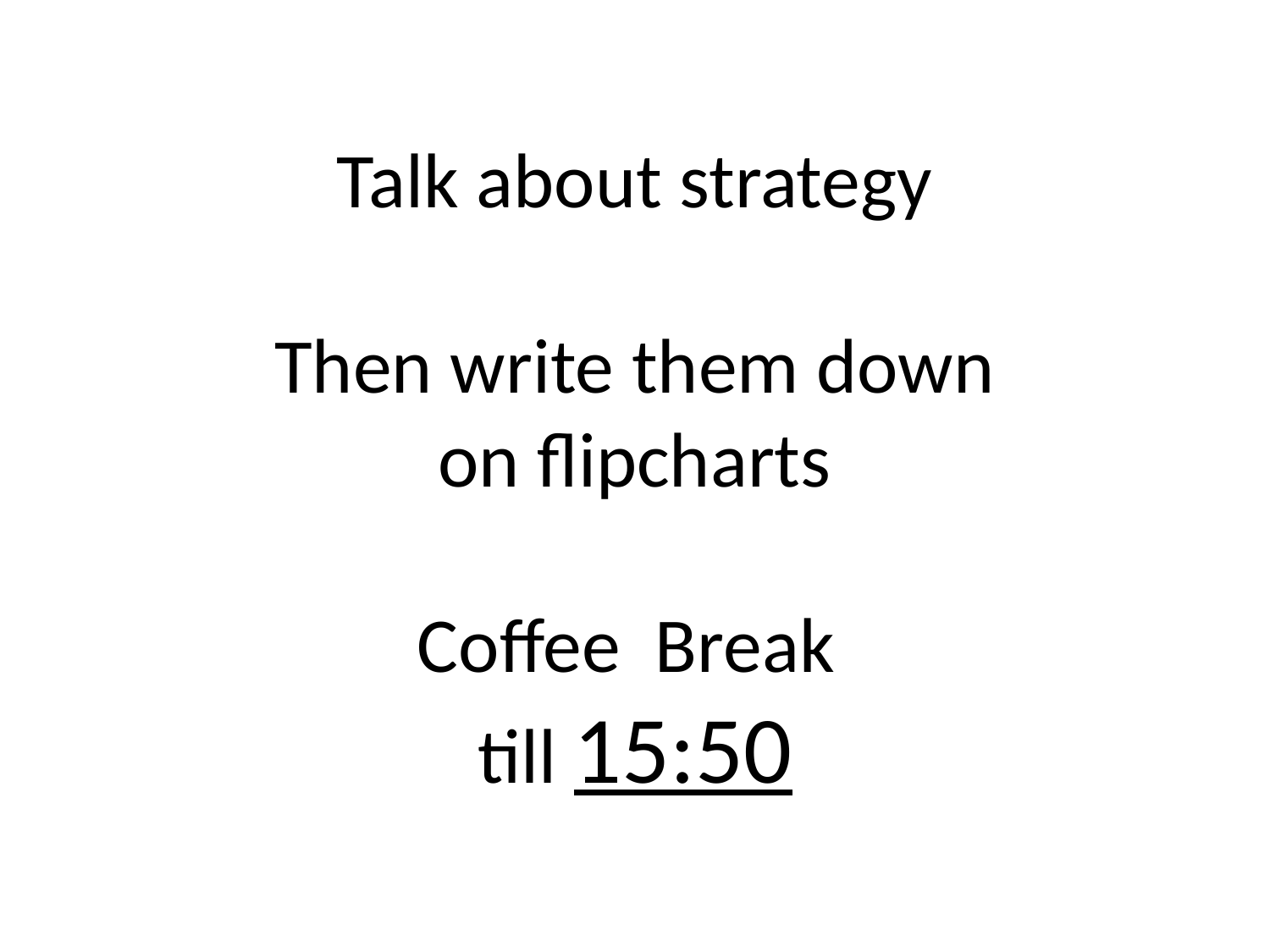

# Talk about strategy Then write them down on flipcharts Coffee  Break till 15:50